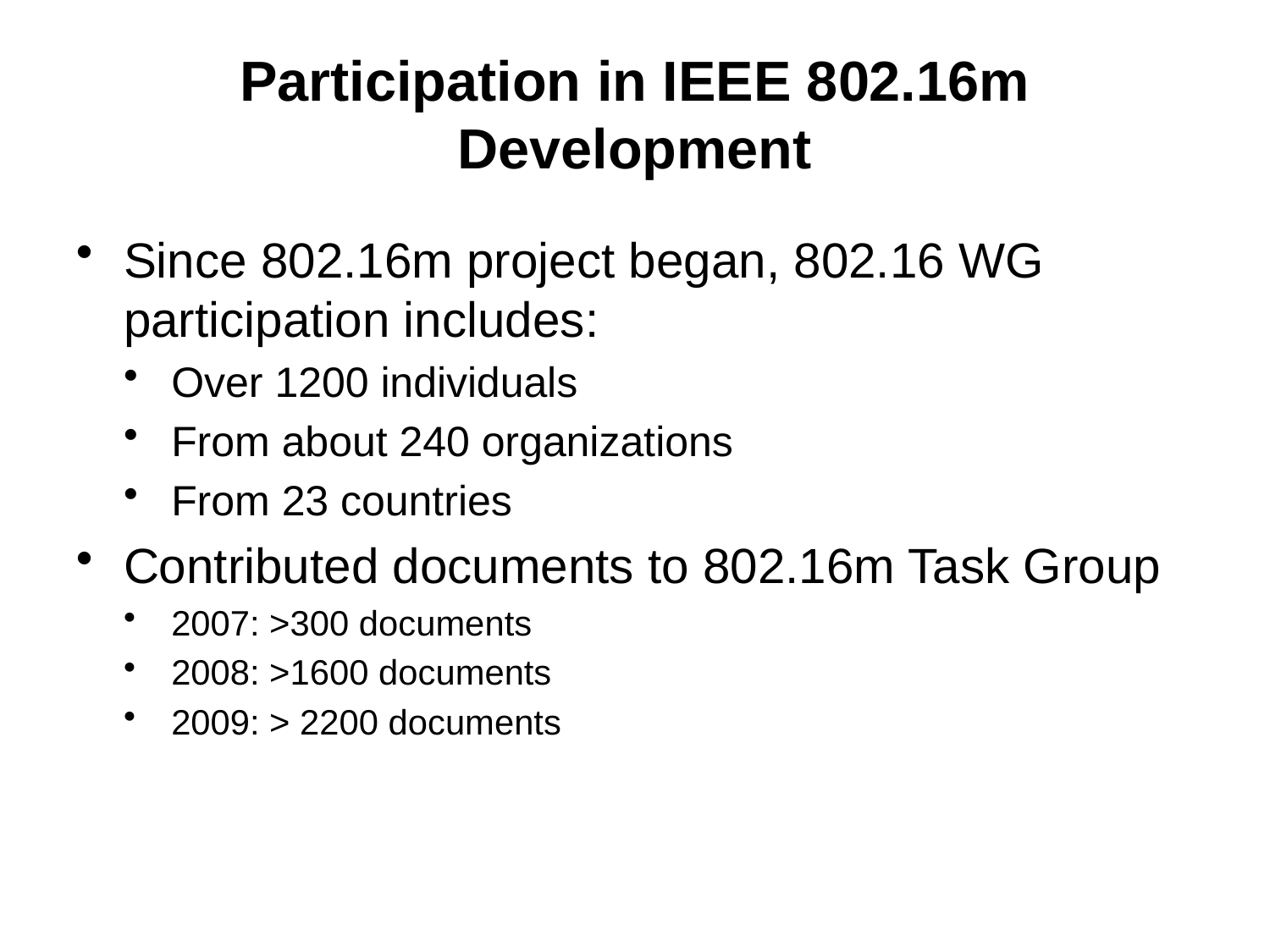

# Participation in IEEE 802.16m Development
Since 802.16m project began, 802.16 WG participation includes:
Over 1200 individuals
From about 240 organizations
From 23 countries
Contributed documents to 802.16m Task Group
2007: >300 documents
2008: >1600 documents
2009: > 2200 documents